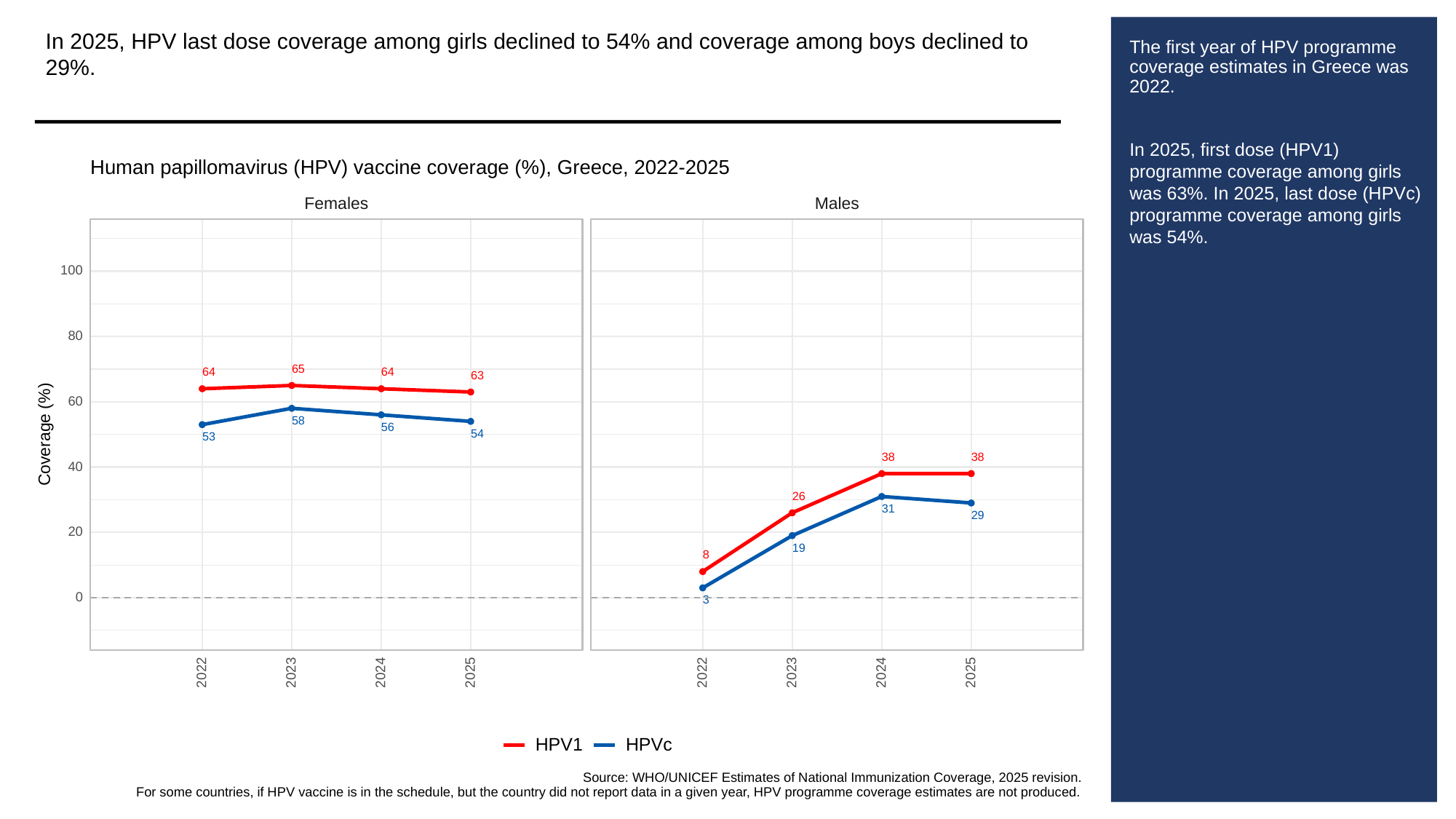

In 2025, HPV last dose coverage among girls declined to 54% and coverage among boys declined to 29%.
# The first year of HPV programme coverage estimates in Greece was 2022.

In 2025, first dose (HPV1) programme coverage among girls was 63%. In 2025, last dose (HPVc) programme coverage among girls was 54%.

Human papillomavirus (HPV) vaccine coverage (%), Greece, 2022-2025
Females
Males

100

80

65
64
64

63

60

58

56
Coverage (%)
54
53

38
38
40

26

31

29
20

19
8

0
3

2023
2023
2022
2024
2025
2022
2024
2025
HPVc
HPV1

Source: WHO/UNICEF Estimates of National Immunization Coverage, 2025 revision.
For some countries, if HPV vaccine is in the schedule, but the country did not report data in a given year, HPV programme coverage estimates are not produced.